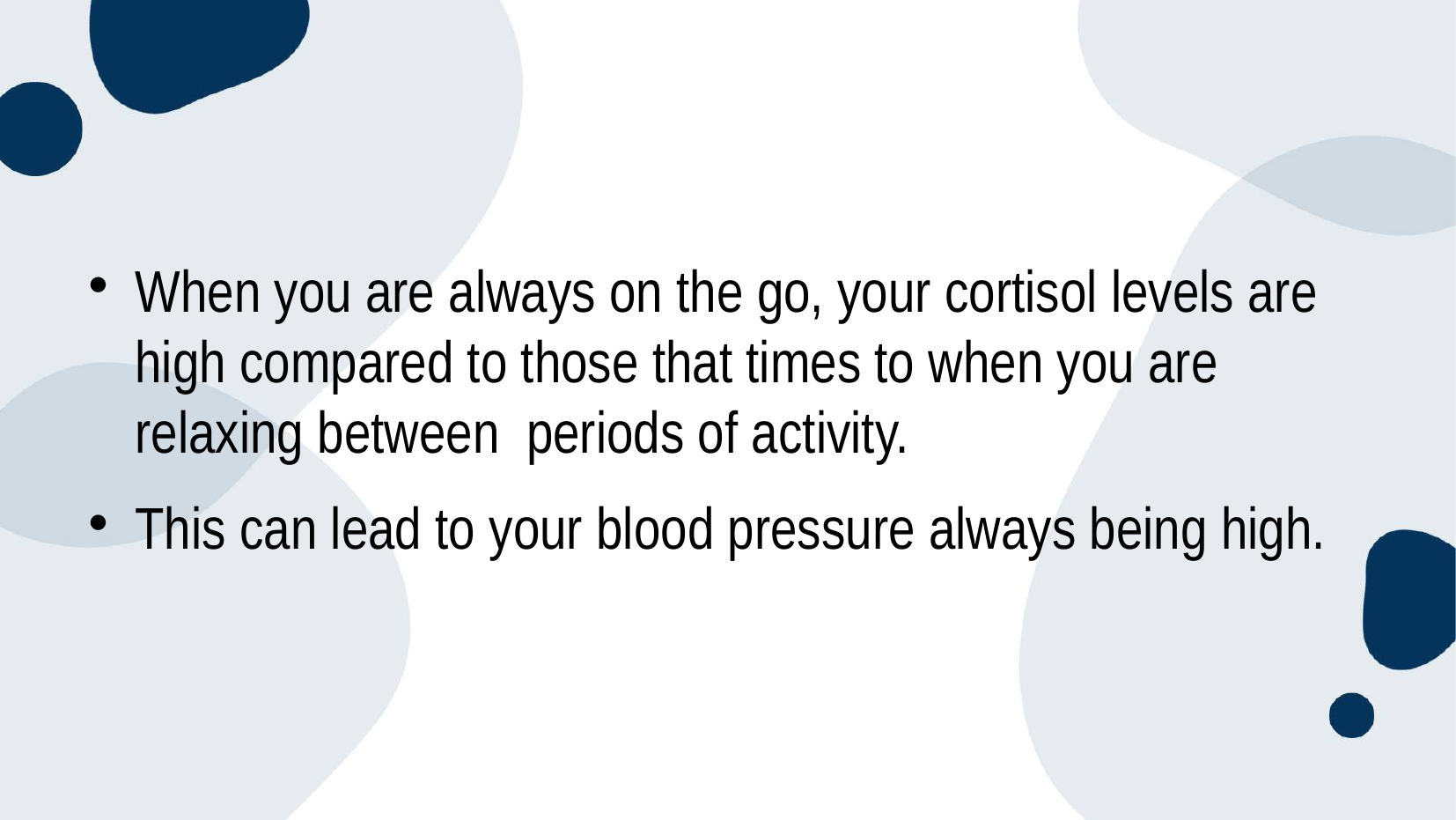

When you are always on the go, your cortisol levels are high compared to those that times to when you are relaxing between  periods of activity.
This can lead to your blood pressure always being high.